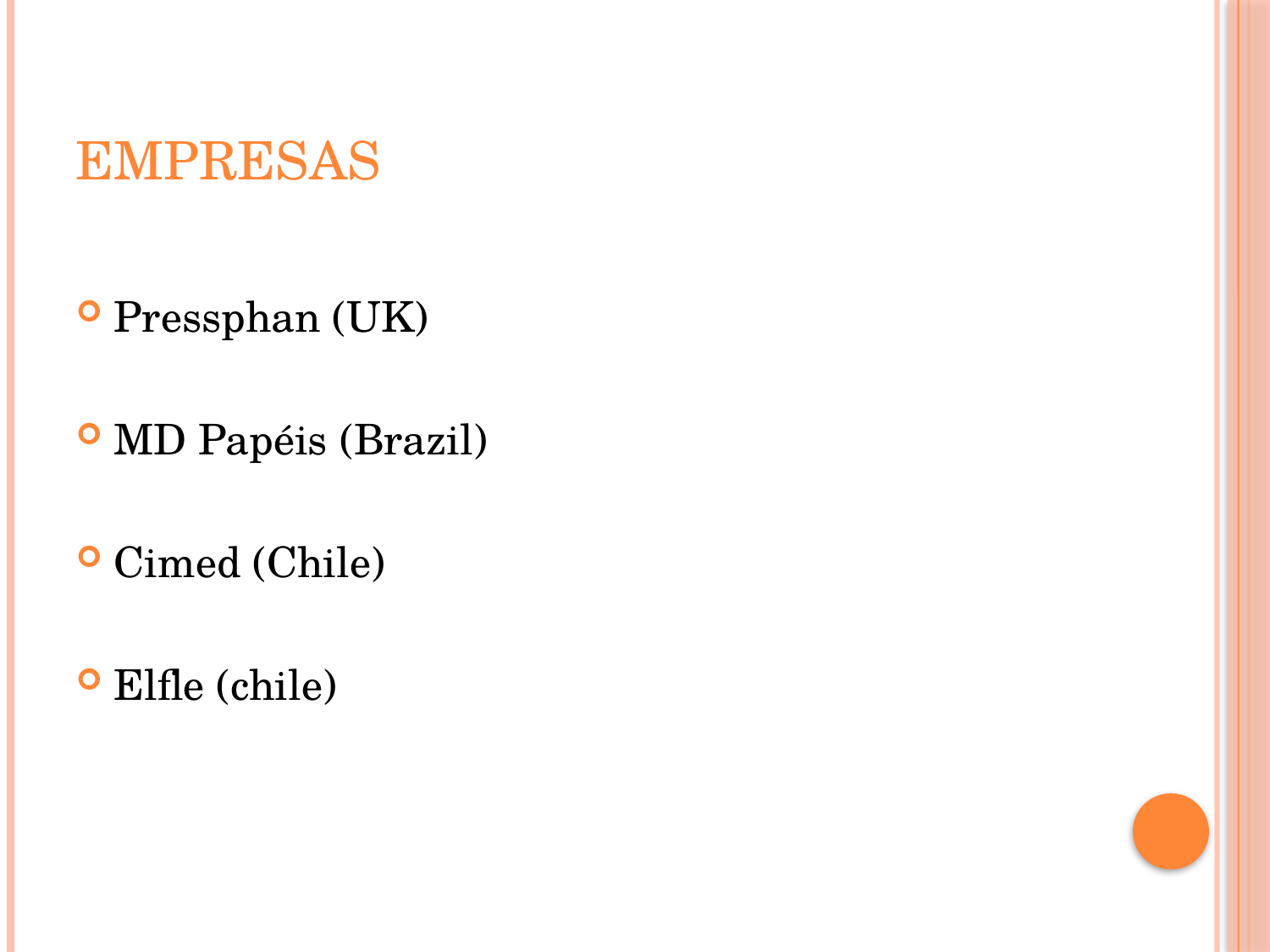

# Empresas

Pressphan (UK)

MD Papéis (Brazil)

Cimed (Chile)

Elfle (chile)